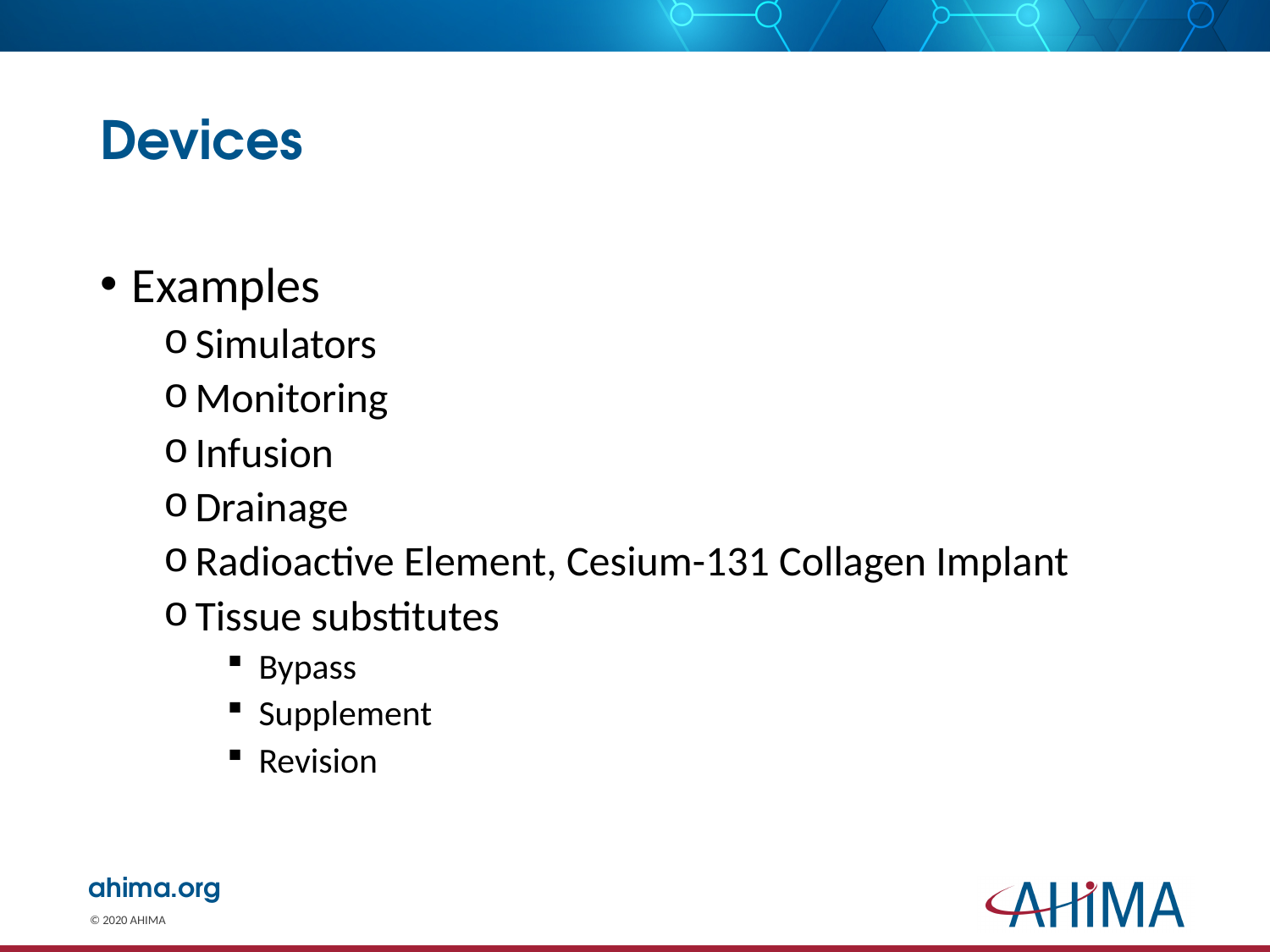

# Devices
Examples
Simulators
Monitoring
Infusion
Drainage
Radioactive Element, Cesium-131 Collagen Implant
Tissue substitutes
Bypass
Supplement
Revision